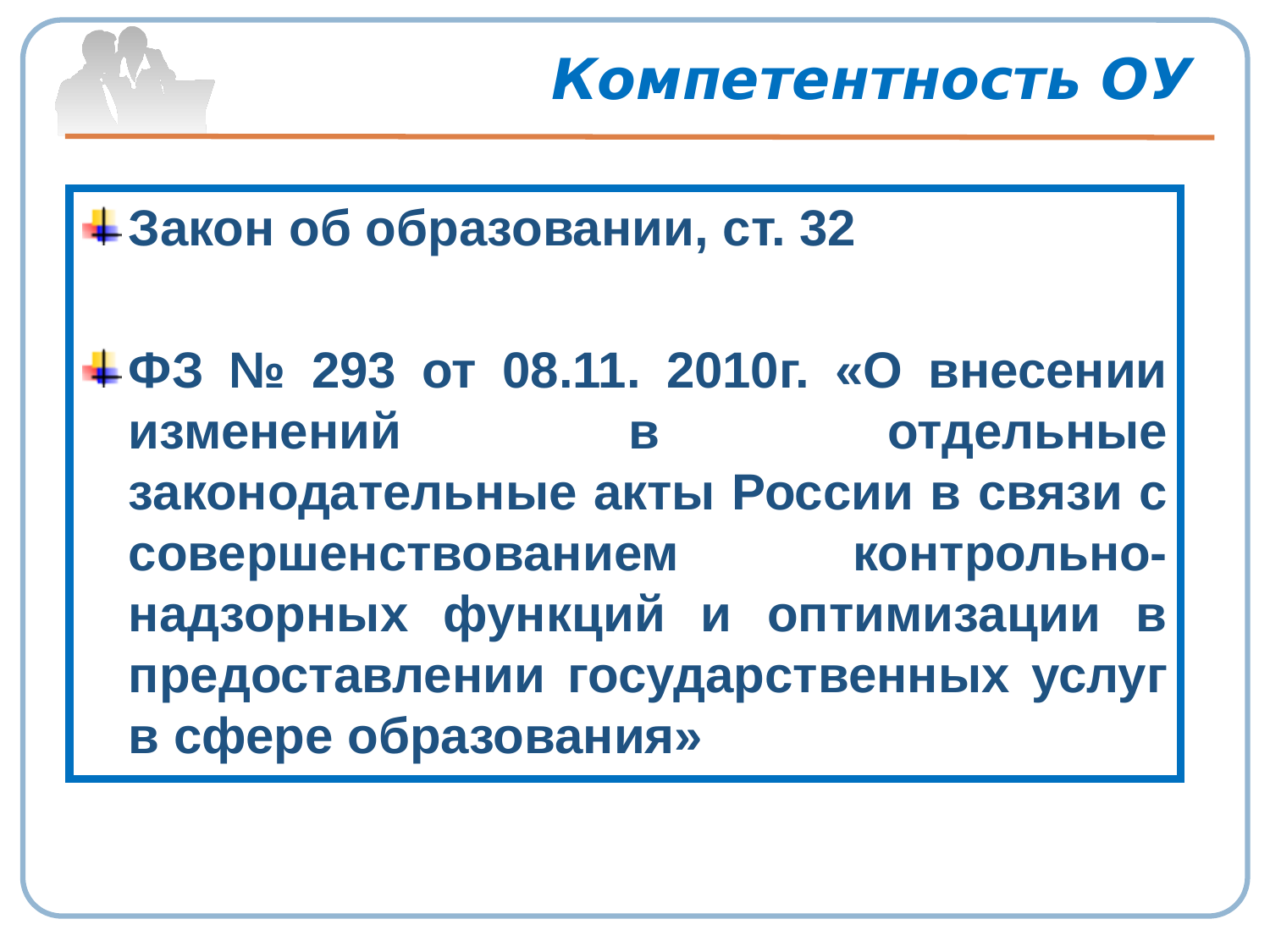

# Компетентность ОУ
Закон об образовании, ст. 32

ФЗ № 293 от 08.11. 2010г. «О внесении изменений в отдельные законодательные акты России в связи с совершенствованием контрольно-надзорных функций и оптимизации в предоставлении государственных услуг в сфере образования»